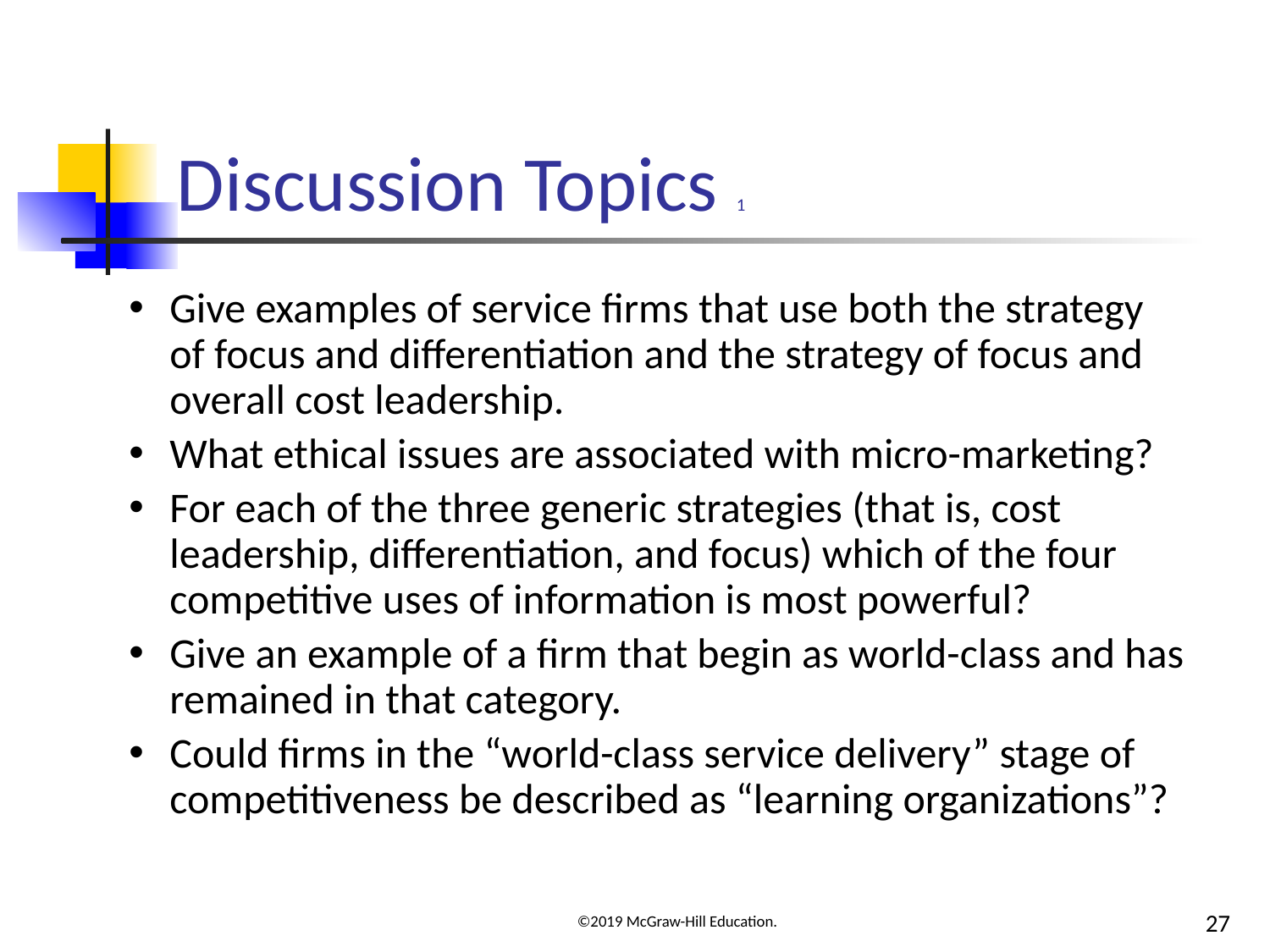

# Discussion Topics 1
Give examples of service firms that use both the strategy of focus and differentiation and the strategy of focus and overall cost leadership.
What ethical issues are associated with micro-marketing?
For each of the three generic strategies (that is, cost leadership, differentiation, and focus) which of the four competitive uses of information is most powerful?
Give an example of a firm that begin as world-class and has remained in that category.
Could firms in the “world-class service delivery” stage of competitiveness be described as “learning organizations”?